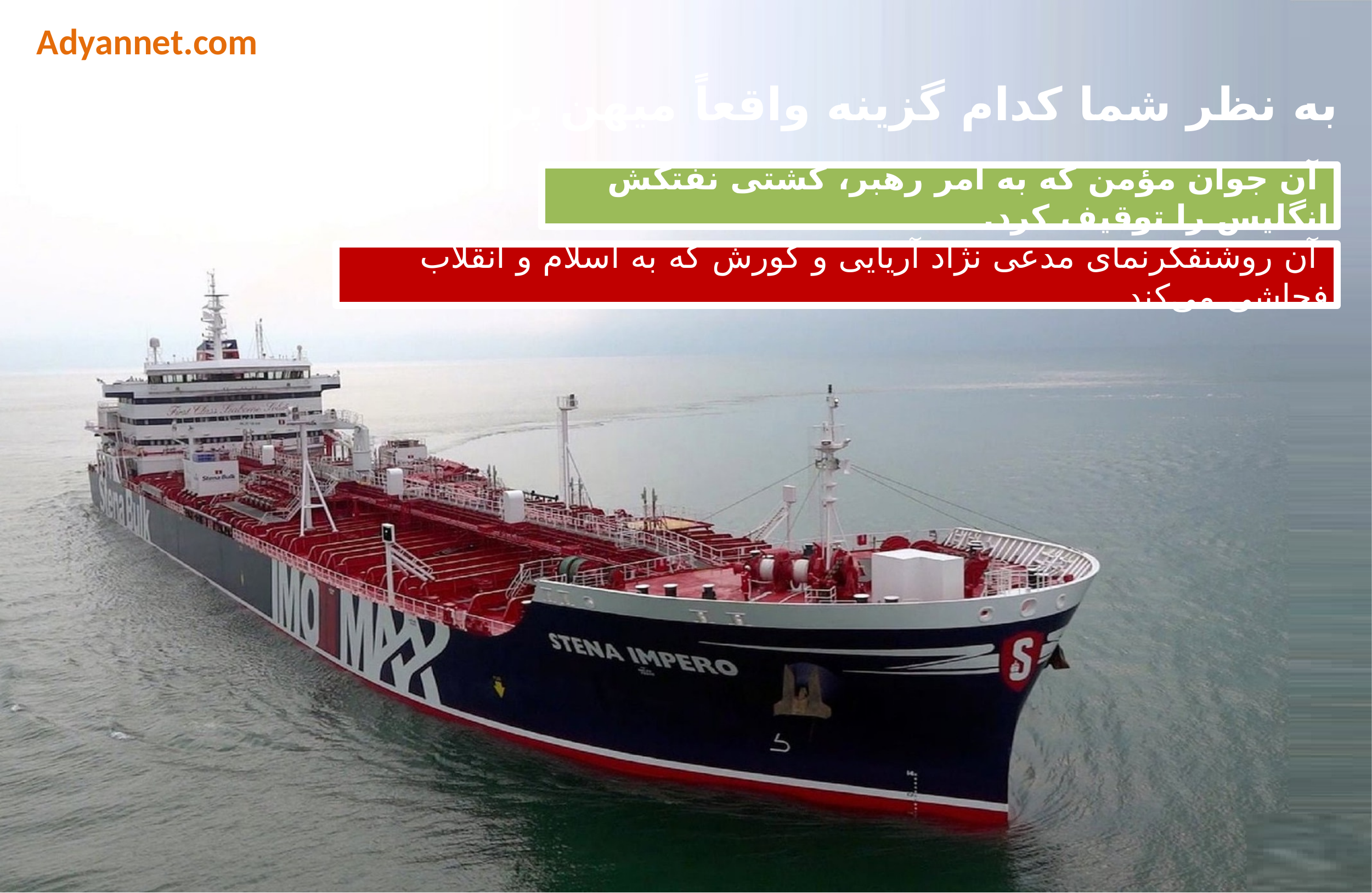

Adyannet.com
# به نظر شما کدام گزینه واقعاً میهن پرست است؟
 آن جوان مؤمن که به امر رهبر، کشتی نفتکش انگلیس را توقیف کرد.
 آن روشنفکرنمای مدعی نژاد آریایی و کورش که به اسلام و انقلاب فحاشی می‌کند.